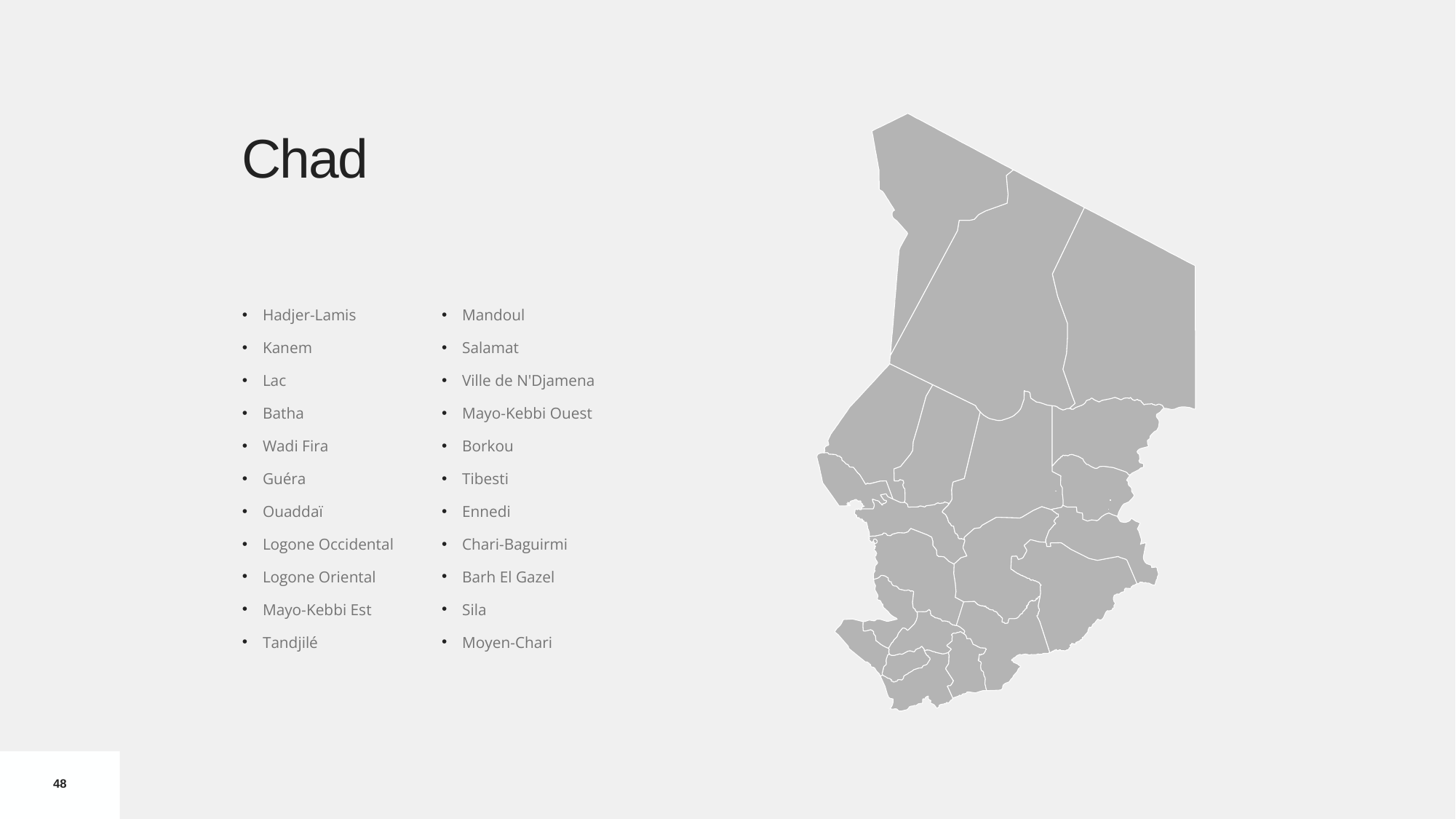

# Chad

Hadjer-Lamis
Kanem
Lac
Batha
Wadi Fira
Guéra
Ouaddaï
Logone Occidental
Logone Oriental
Mayo-Kebbi Est
Tandjilé
Mandoul
Salamat
Ville de N'Djamena
Mayo-Kebbi Ouest
Borkou
Tibesti
Ennedi
Chari-Baguirmi
Barh El Gazel
Sila
Moyen-Chari